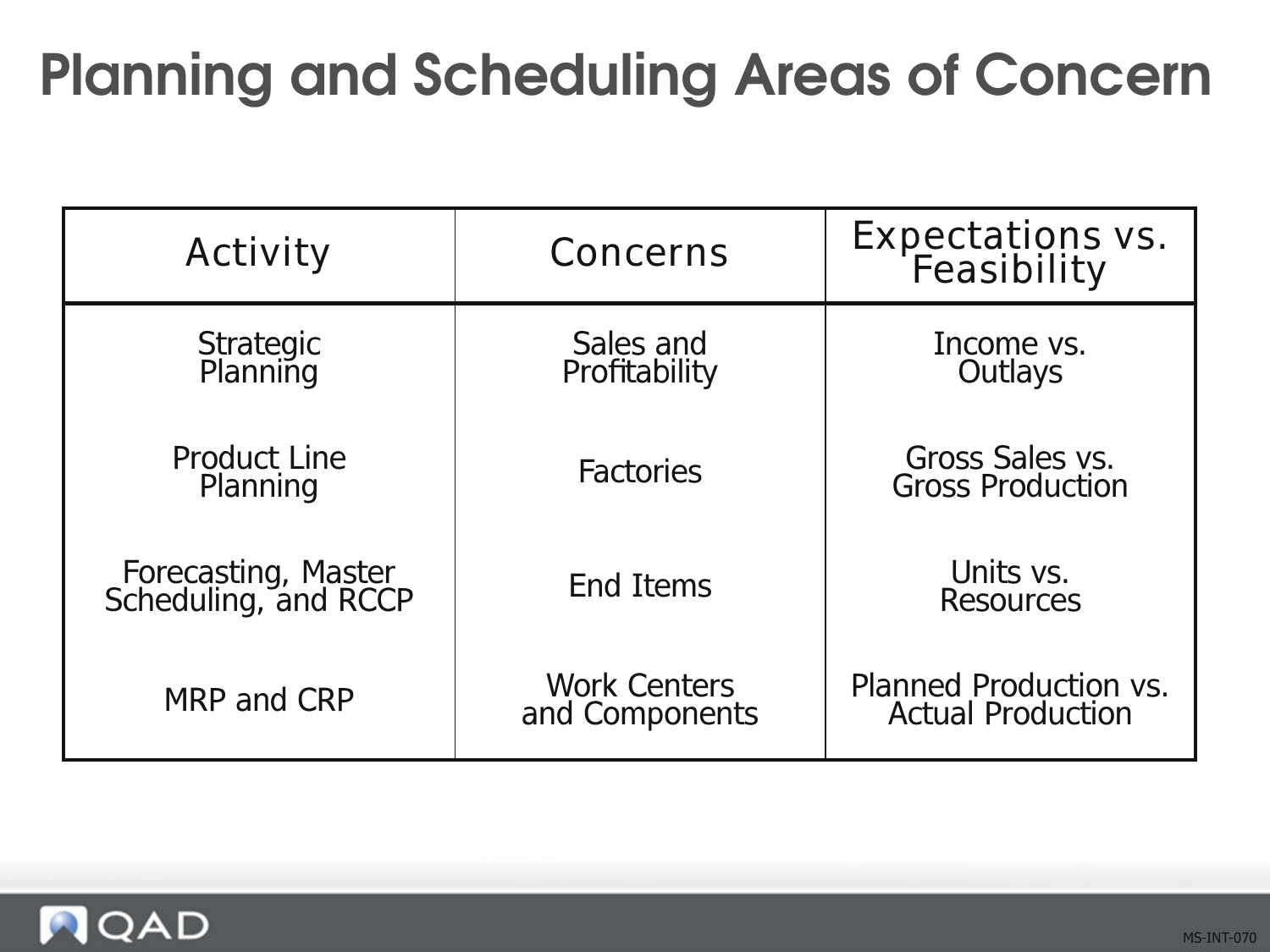

# Planning and Scheduling Areas of Concern
| Activity | Concerns | Expectations vs. Feasibility |
| --- | --- | --- |
| Strategic Planning | Sales and Profitability | Income vs. Outlays |
| Product Line Planning | Factories | Gross Sales vs. Gross Production |
| Forecasting, Master Scheduling, and RCCP | End Items | Units vs. Resources |
| MRP and CRP | Work Centers and Components | Planned Production vs. Actual Production |
MS-INT-070